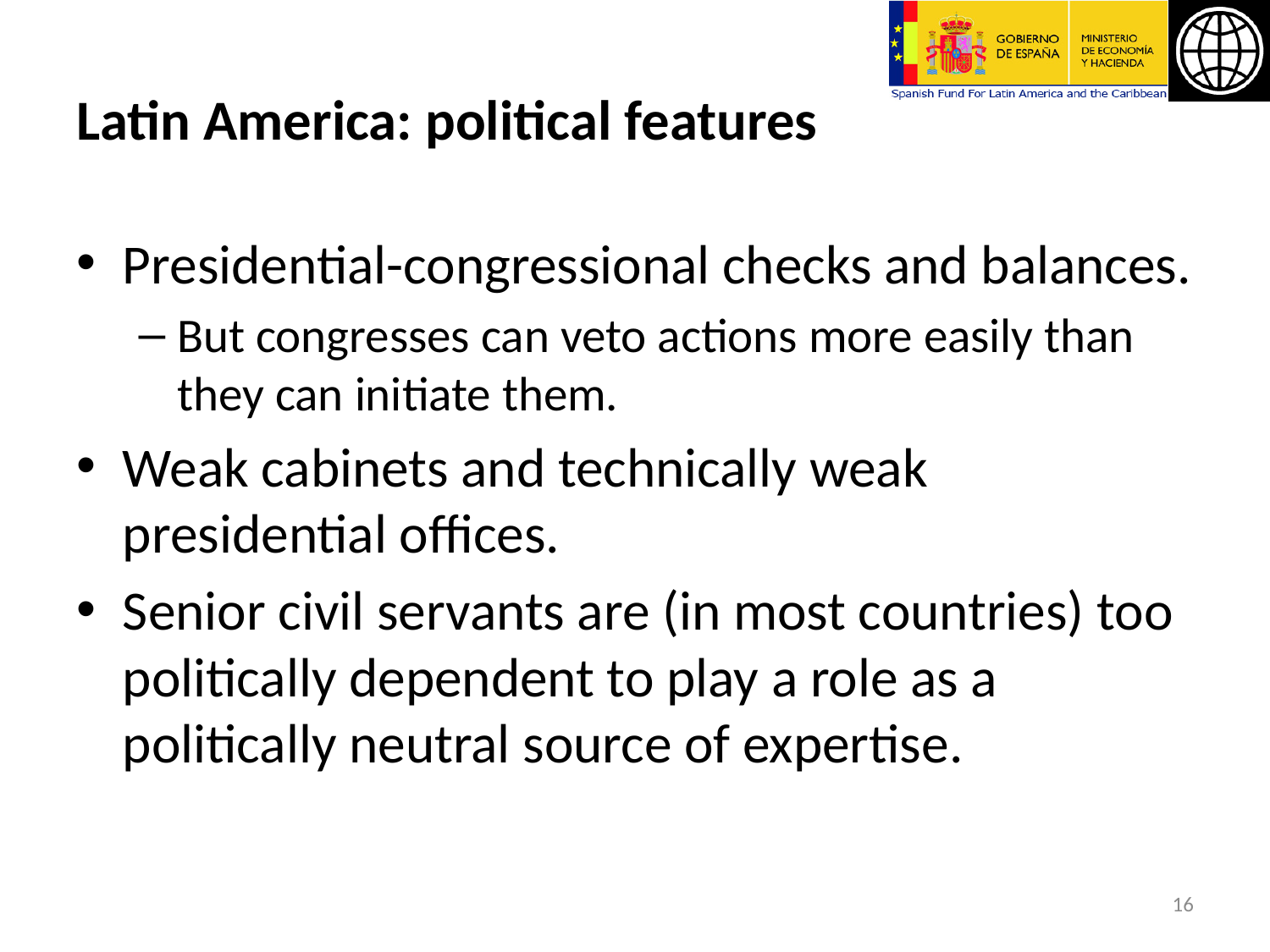

# Latin America: political features
Presidential-congressional checks and balances.
But congresses can veto actions more easily than they can initiate them.
Weak cabinets and technically weak presidential offices.
Senior civil servants are (in most countries) too politically dependent to play a role as a politically neutral source of expertise.
16